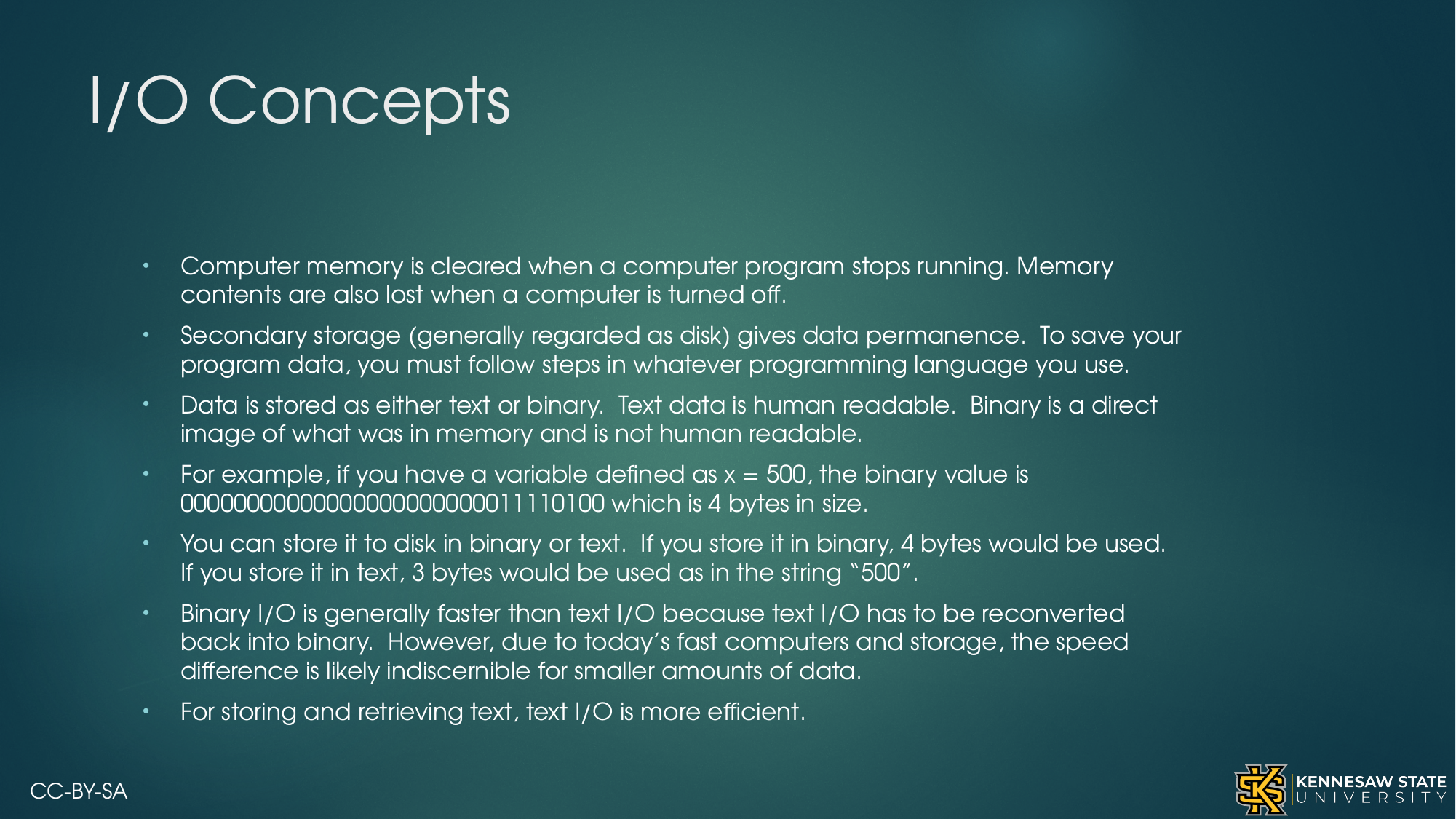

# I/O Concepts
Computer memory is cleared when a computer program stops running. Memory contents are also lost when a computer is turned off.
Secondary storage (generally regarded as disk) gives data permanence.  To save your program data, you must follow steps in whatever programming language you use.
Data is stored as either text or binary.  Text data is human readable.  Binary is a direct image of what was in memory and is not human readable.
For example, if you have a variable defined as x = 500, the binary value is 00000000000000000000000011110100 which is 4 bytes in size.
You can store it to disk in binary or text.  If you store it in binary, 4 bytes would be used.  If you store it in text, 3 bytes would be used as in the string “500”.
Binary I/O is generally faster than text I/O because text I/O has to be reconverted back into binary.  However, due to today’s fast computers and storage, the speed difference is likely indiscernible for smaller amounts of data.
For storing and retrieving text, text I/O is more efficient.